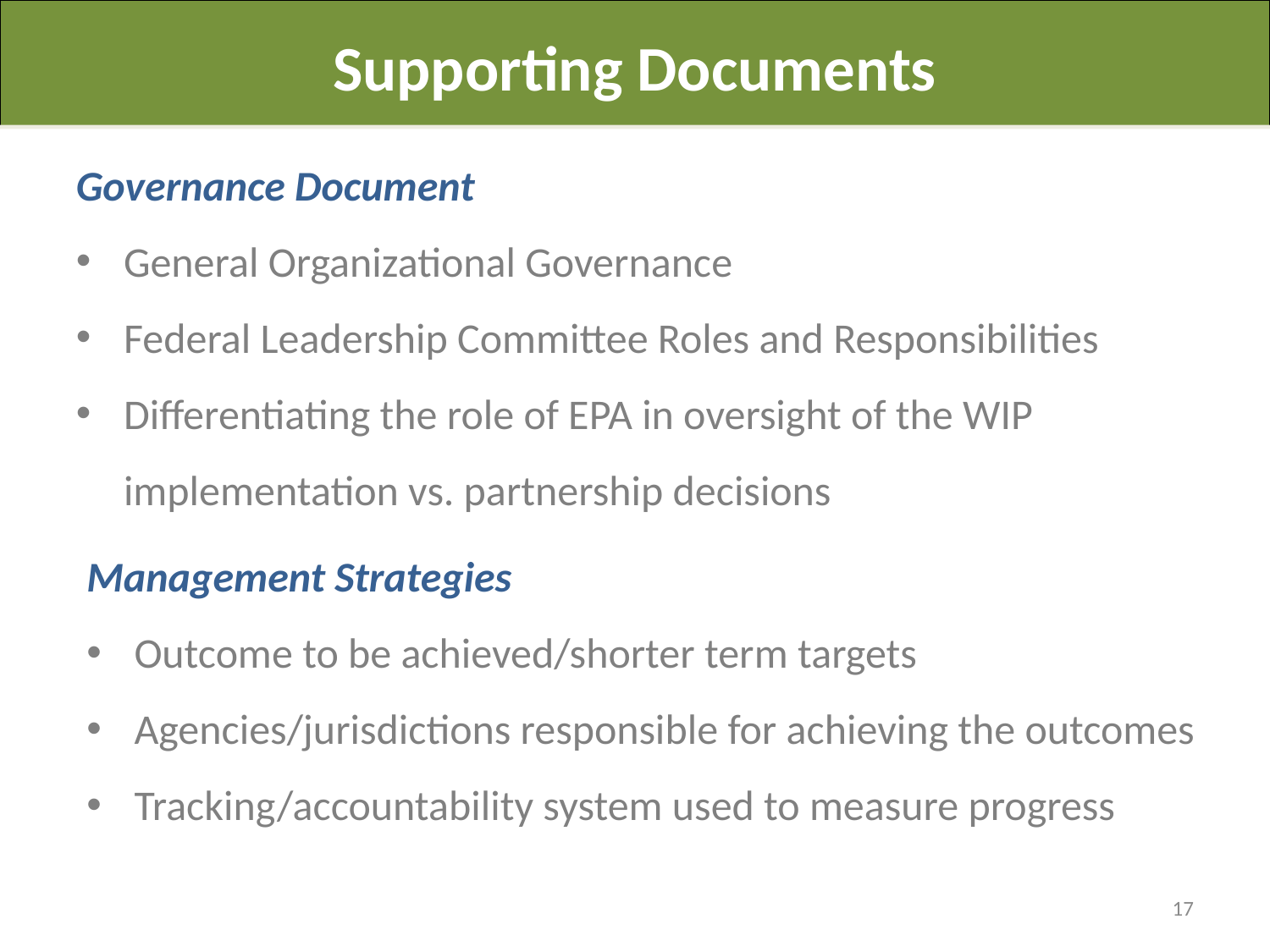

Supporting Documents
Governance Document
General Organizational Governance
Federal Leadership Committee Roles and Responsibilities
Differentiating the role of EPA in oversight of the WIP implementation vs. partnership decisions
Management Strategies
Outcome to be achieved/shorter term targets
Agencies/jurisdictions responsible for achieving the outcomes
Tracking/accountability system used to measure progress
17